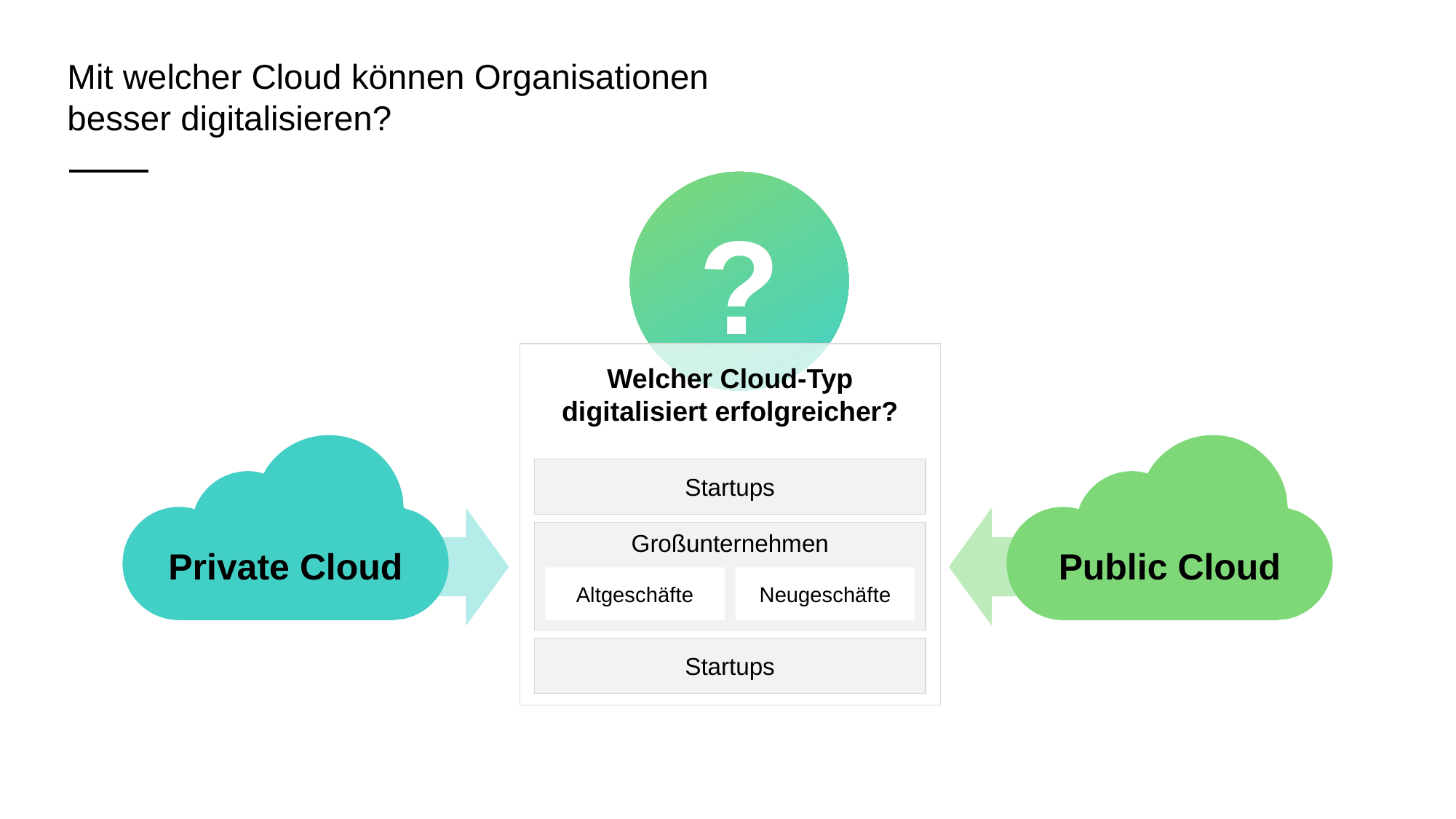

# Mit welcher Cloud können Organisationen besser digitalisieren?
?
Welcher Cloud-Typ
digitalisiert erfolgreicher?
Private Cloud
Public Cloud
Startups
Großunternehmen
Startups

Altgeschäfte
Neugeschäfte